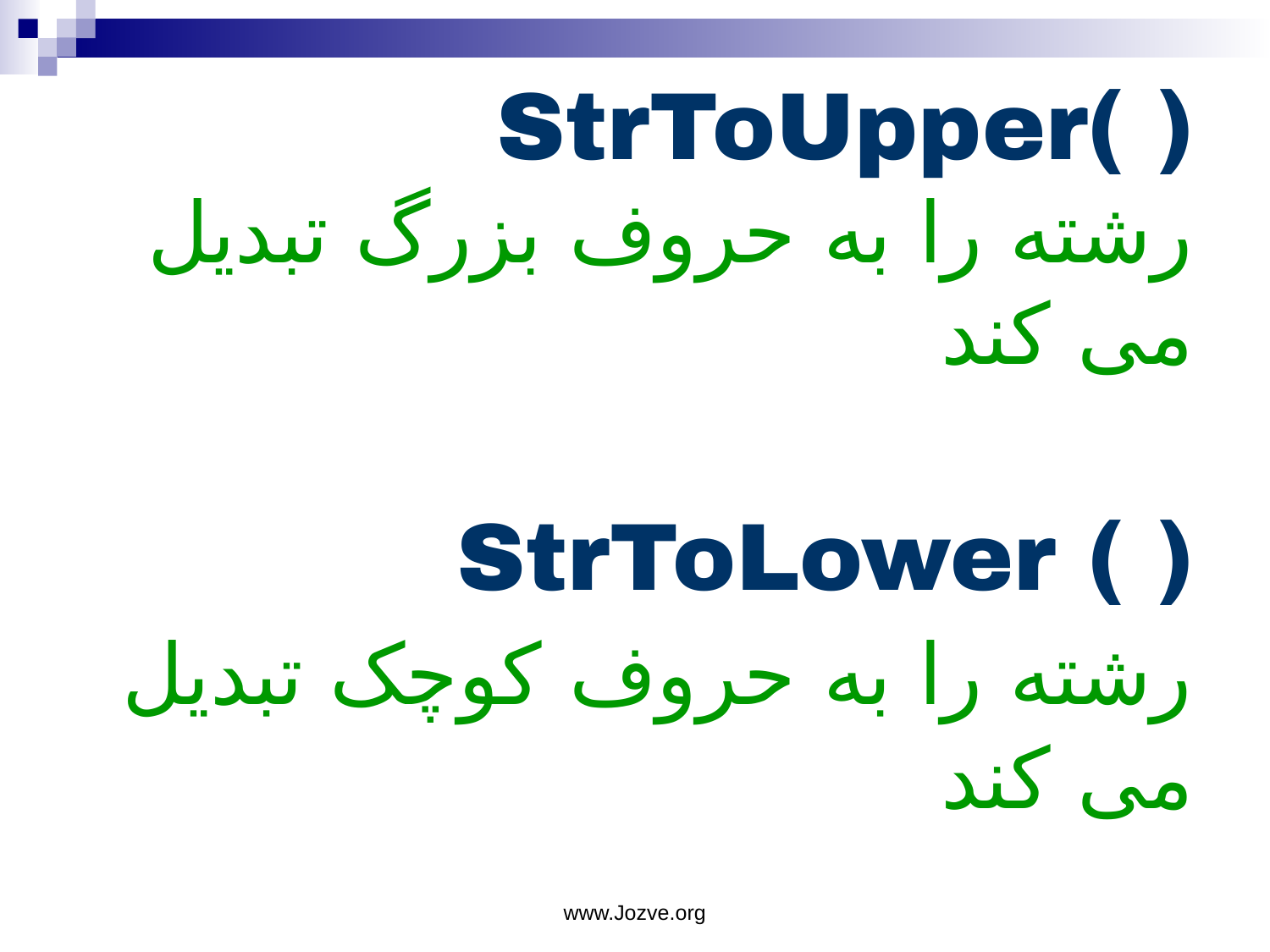

# StrToUpper( ) رشته را به حروف بزرگ تبدیل می کند StrToLower ( ) رشته را به حروف کوچک تبدیل می کند
www.Jozve.org